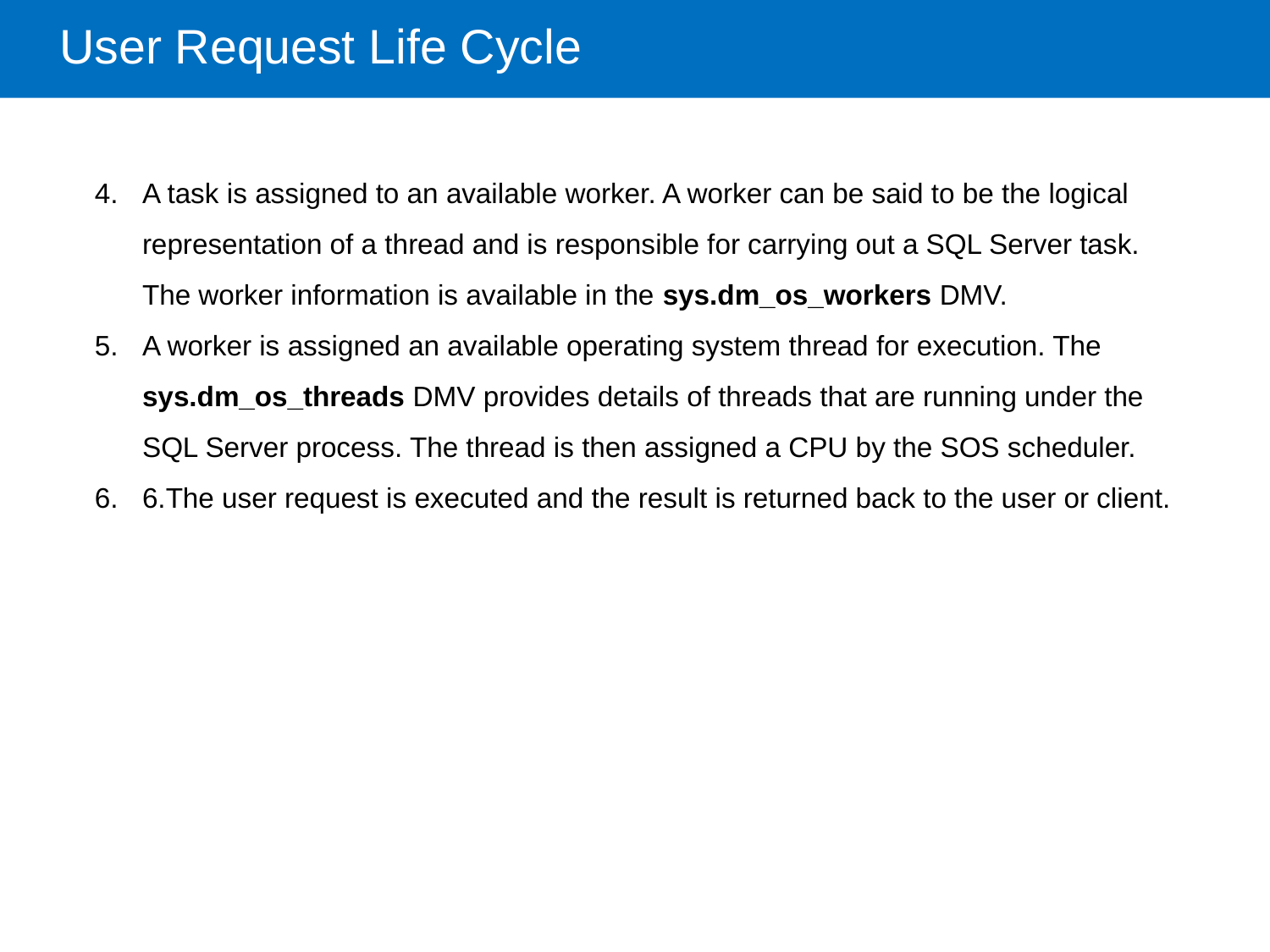

# User Request Life Cycle
A task is assigned to an available worker. A worker can be said to be the logical representation of a thread and is responsible for carrying out a SQL Server task. The worker information is available in the sys.dm_os_workers DMV.
A worker is assigned an available operating system thread for execution. The sys.dm_os_threads DMV provides details of threads that are running under the SQL Server process. The thread is then assigned a CPU by the SOS scheduler.
6.The user request is executed and the result is returned back to the user or client.